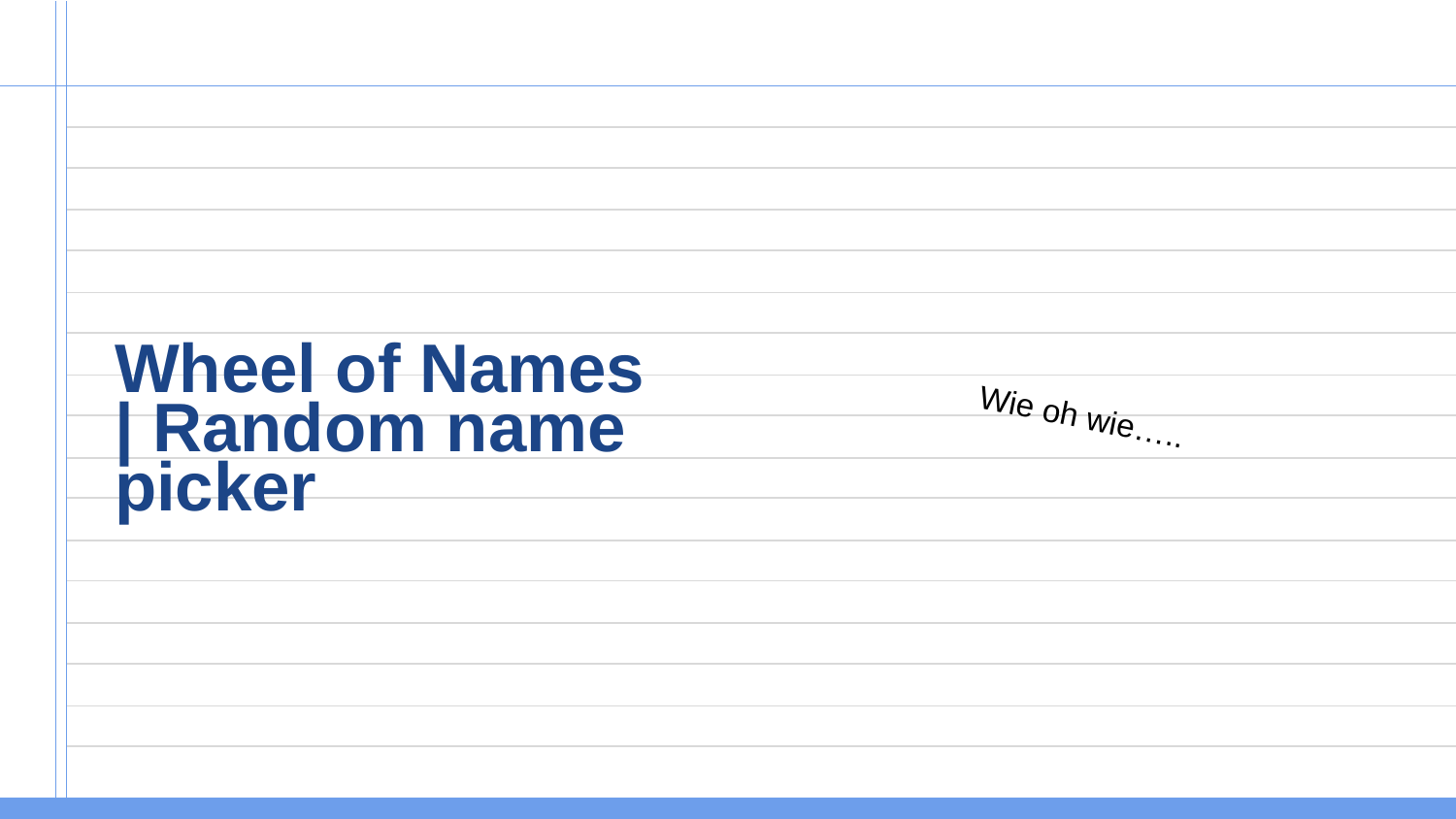

Wheel of Names | Random name picker
Wie oh wie…..